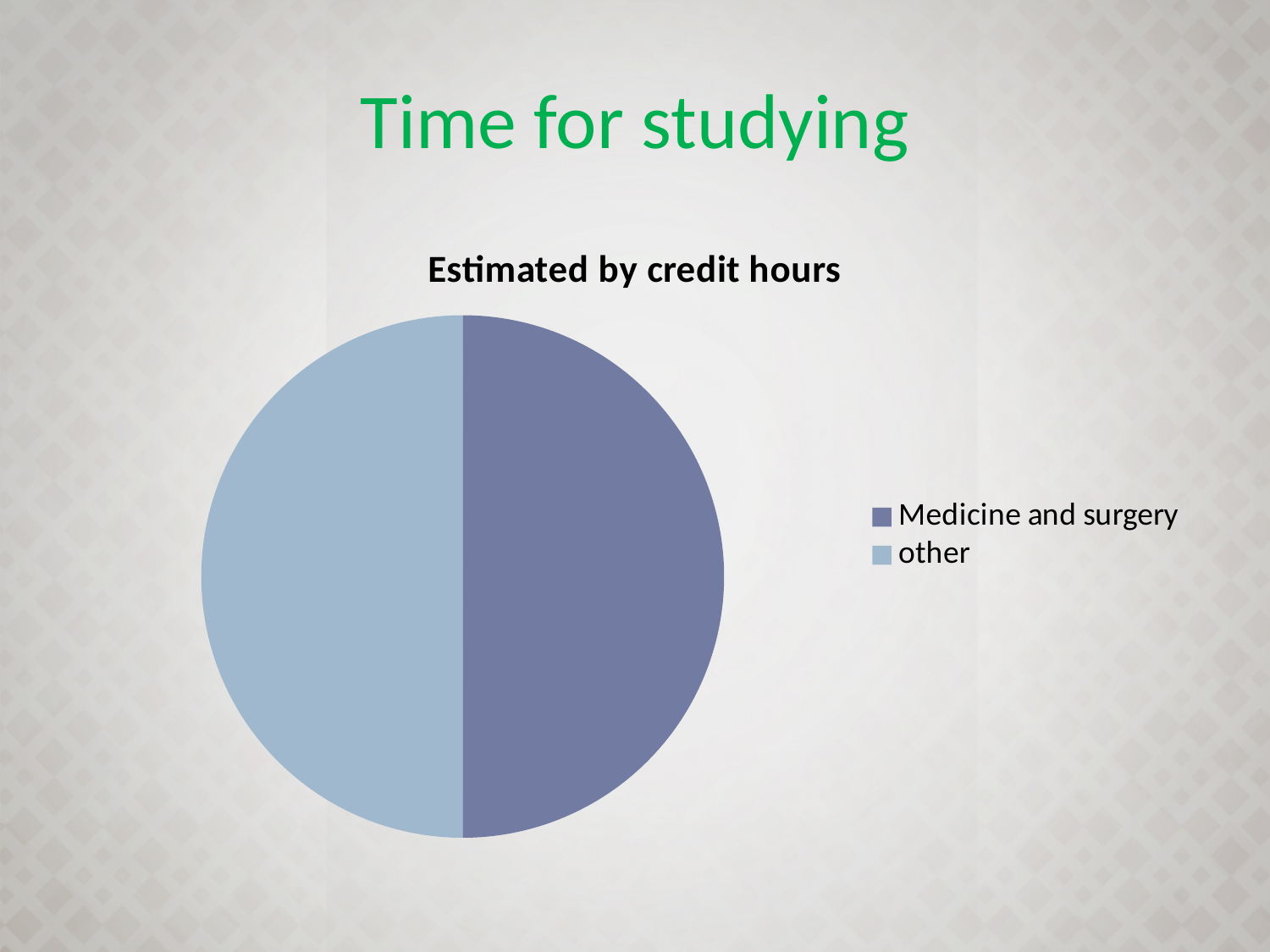

# Time for studying

### Chart: Estimated by credit hours

| Category | Sales |
|---|---|
| Medicine and surgery  | 5.0 |
| other  | 5.0 |